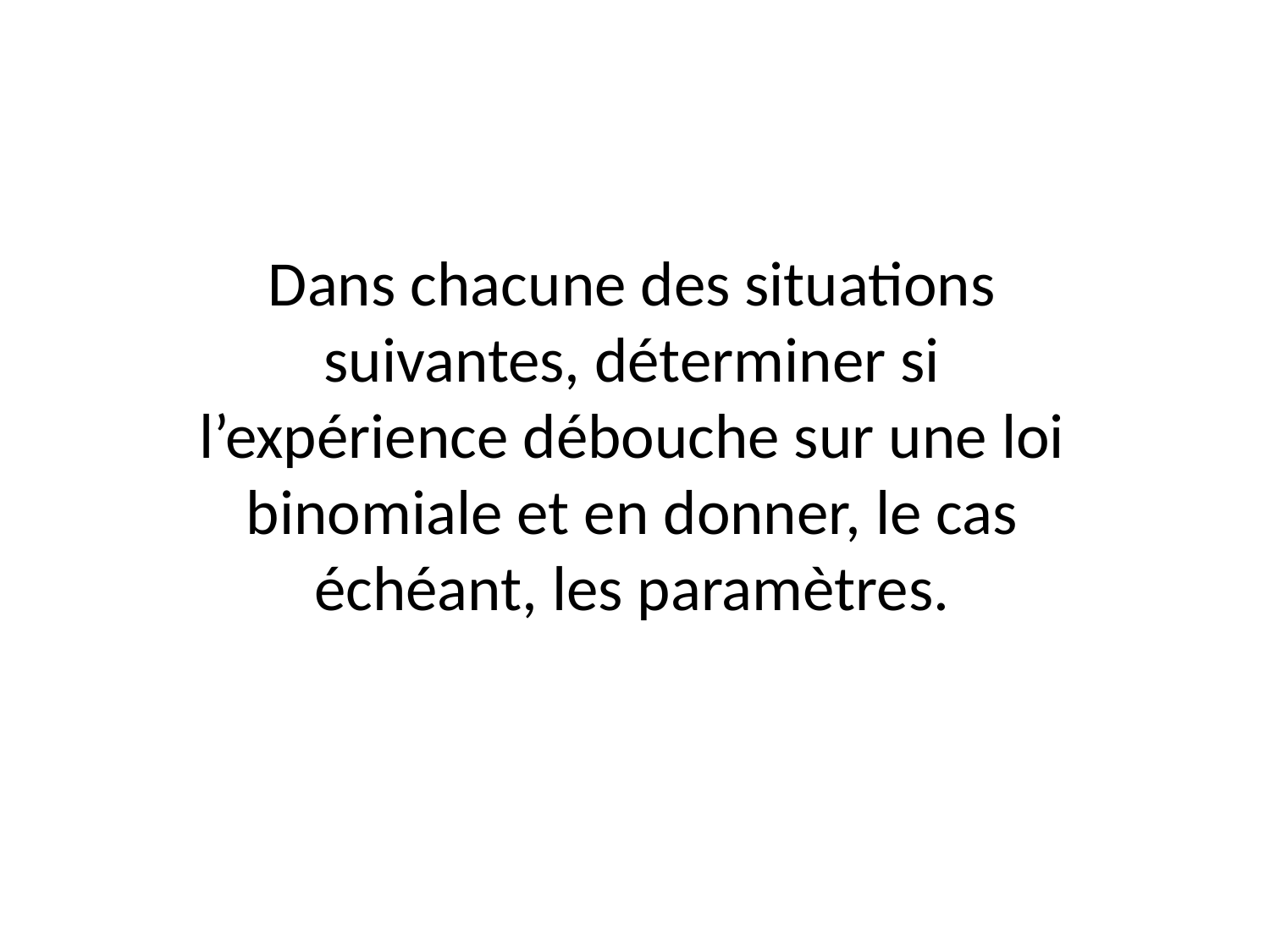

Dans chacune des situations suivantes, déterminer si l’expérience débouche sur une loi binomiale et en donner, le cas échéant, les paramètres.